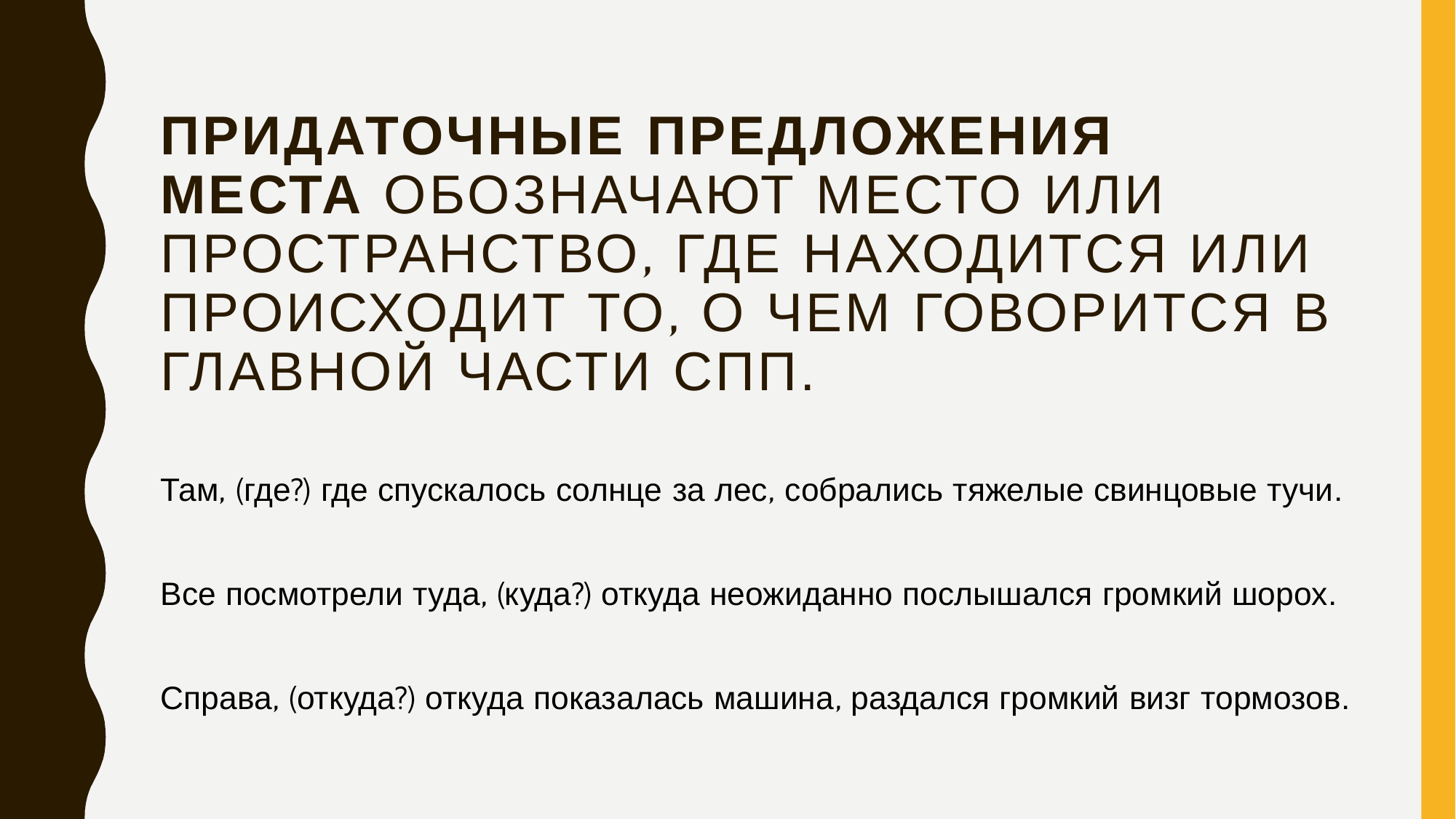

# Придаточные предложения места обозначают место или пространство, где находится или происходит то, о чем говорится в главной части СПП.
Там, (где?) где спускалось солнце за лес, собрались тяжелые свинцовые тучи.

Все посмотрели туда, (куда?) откуда неожиданно послышался громкий шорох.

Справа, (откуда?) откуда показалась машина, раздался громкий визг тормозов.